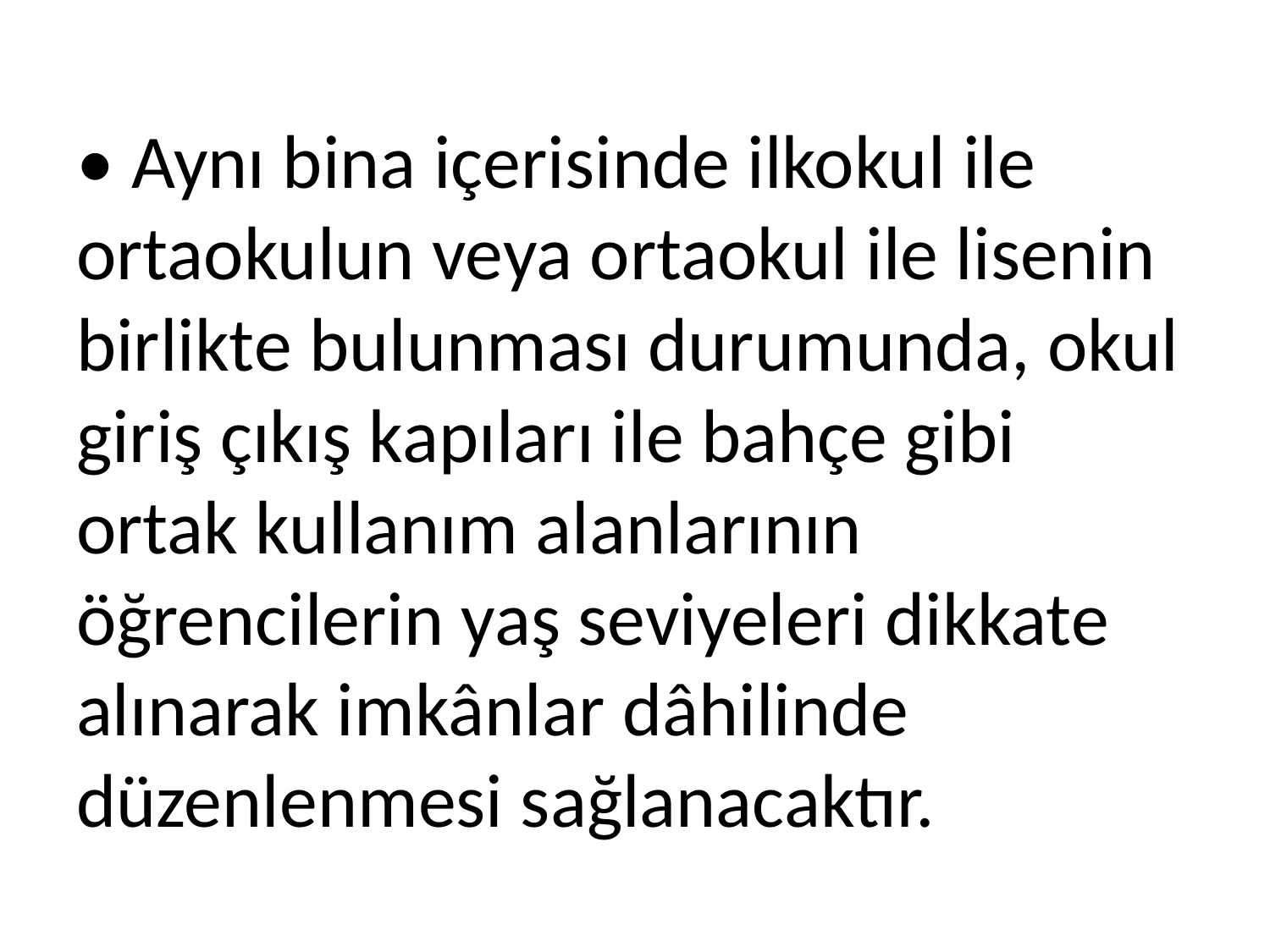

• Aynı bina içerisinde ilkokul ile ortaokulun veya ortaokul ile lisenin birlikte bulunması durumunda, okul giriş çıkış kapıları ile bahçe gibi ortak kullanım alanlarının öğrencilerin yaş seviyeleri dikkate alınarak imkânlar dâhilinde düzenlenmesi sağlanacaktır.